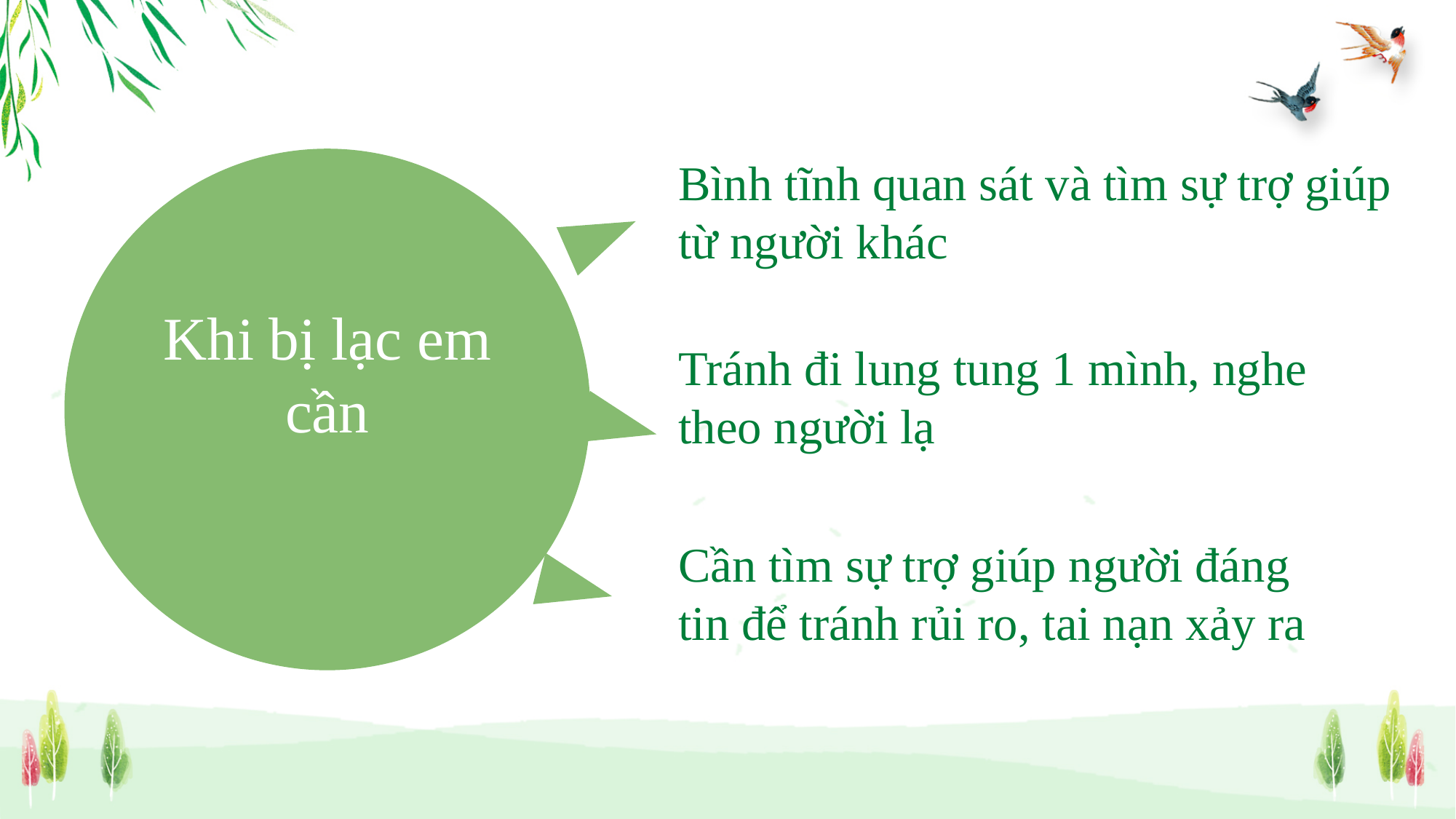

Bình tĩnh quan sát và tìm sự trợ giúp từ người khác

Khi bị lạc em cần
Tránh đi lung tung 1 mình, nghe theo người lạ

Cần tìm sự trợ giúp người đáng tin để tránh rủi ro, tai nạn xảy ra